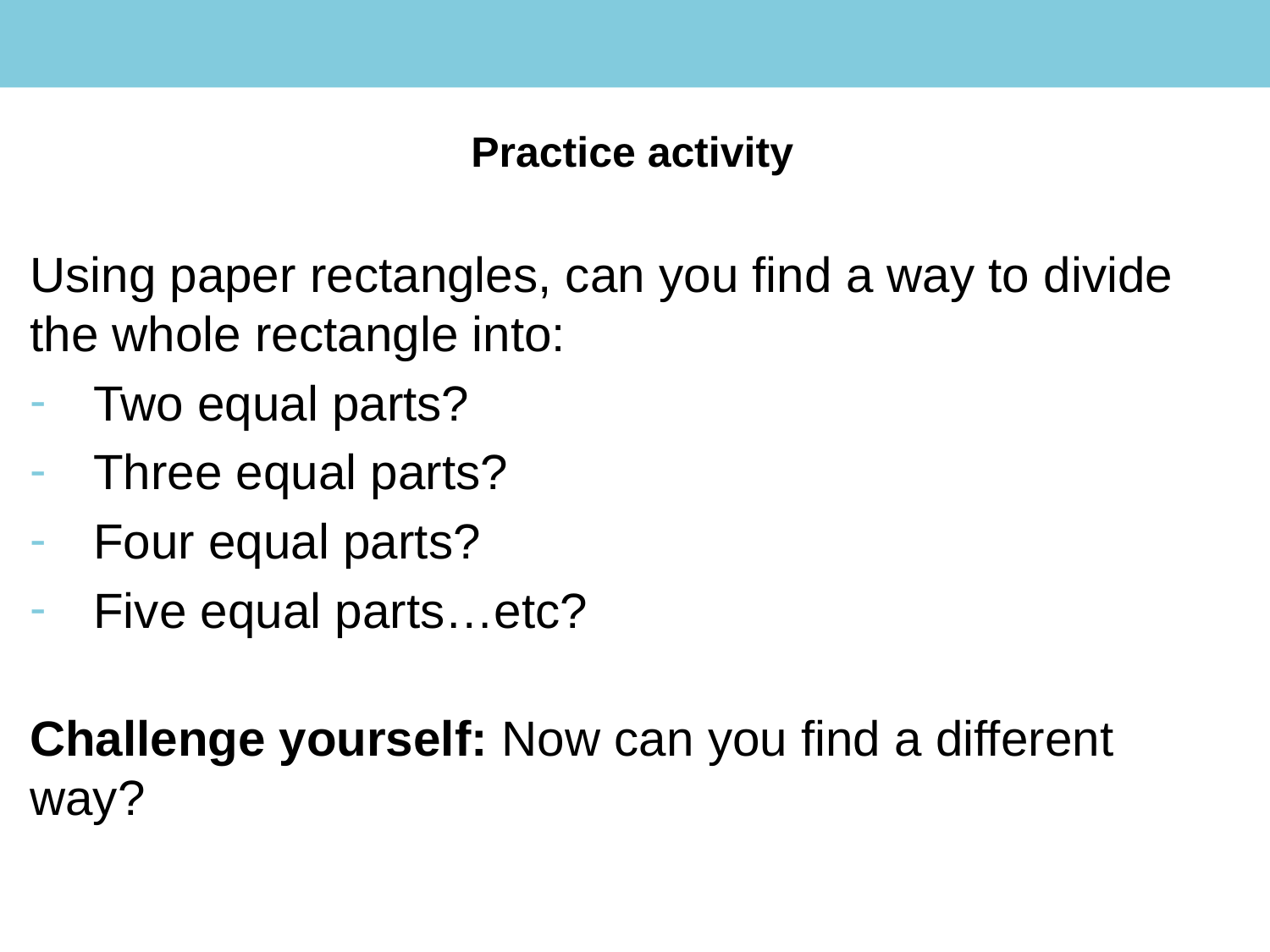

Practice activity
Using paper rectangles, can you find a way to divide the whole rectangle into:
Two equal parts?
Three equal parts?
Four equal parts?
Five equal parts…etc?
Challenge yourself: Now can you find a different way?